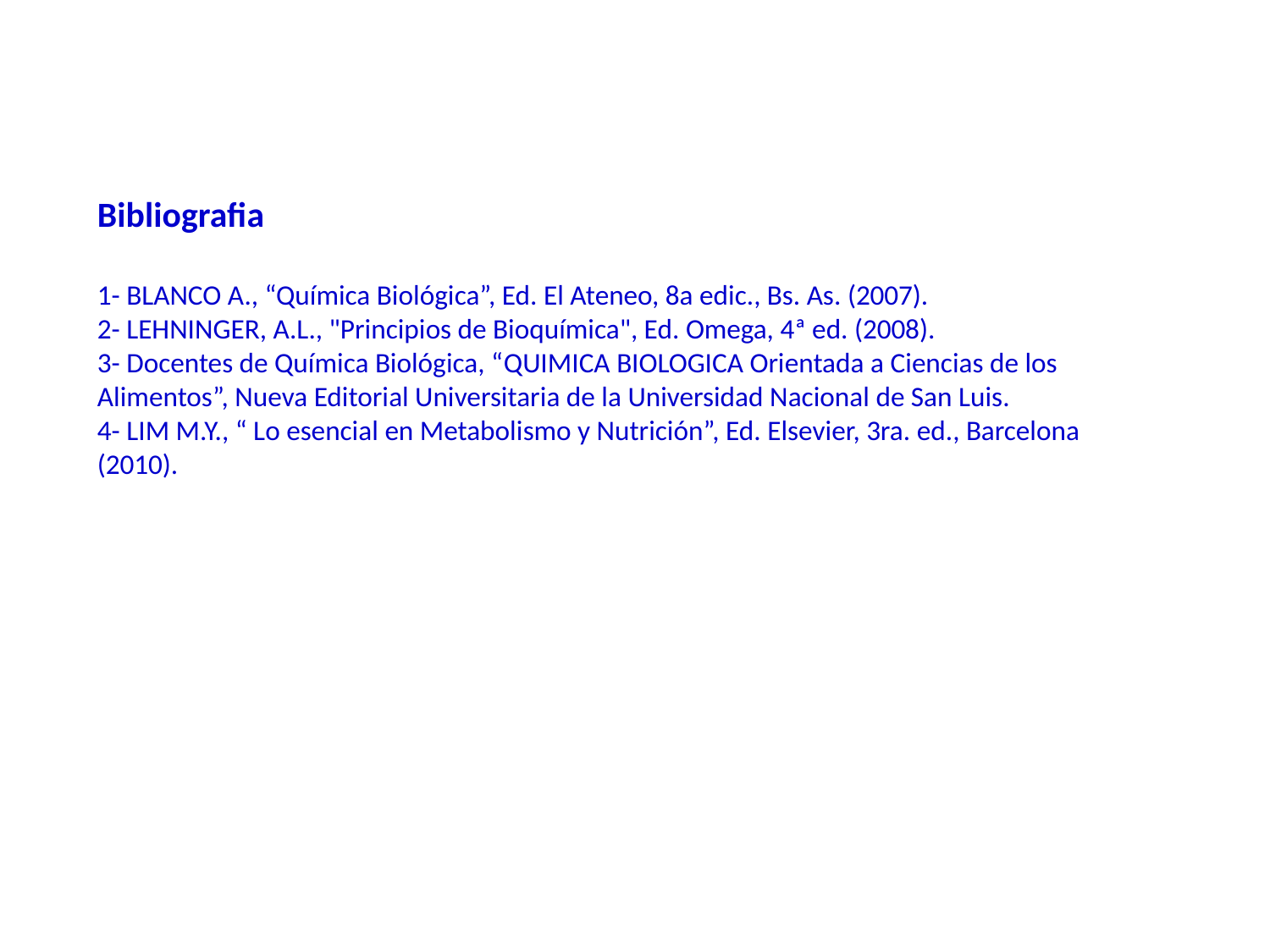

Bibliografia

1- BLANCO A., “Química Biológica”, Ed. El Ateneo, 8a edic., Bs. As. (2007).
2- LEHNINGER, A.L., "Principios de Bioquímica", Ed. Omega, 4ª ed. (2008).
3- Docentes de Química Biológica, “QUIMICA BIOLOGICA Orientada a Ciencias de los Alimentos”, Nueva Editorial Universitaria de la Universidad Nacional de San Luis.
4- LIM M.Y., “ Lo esencial en Metabolismo y Nutrición”, Ed. Elsevier, 3ra. ed., Barcelona (2010).